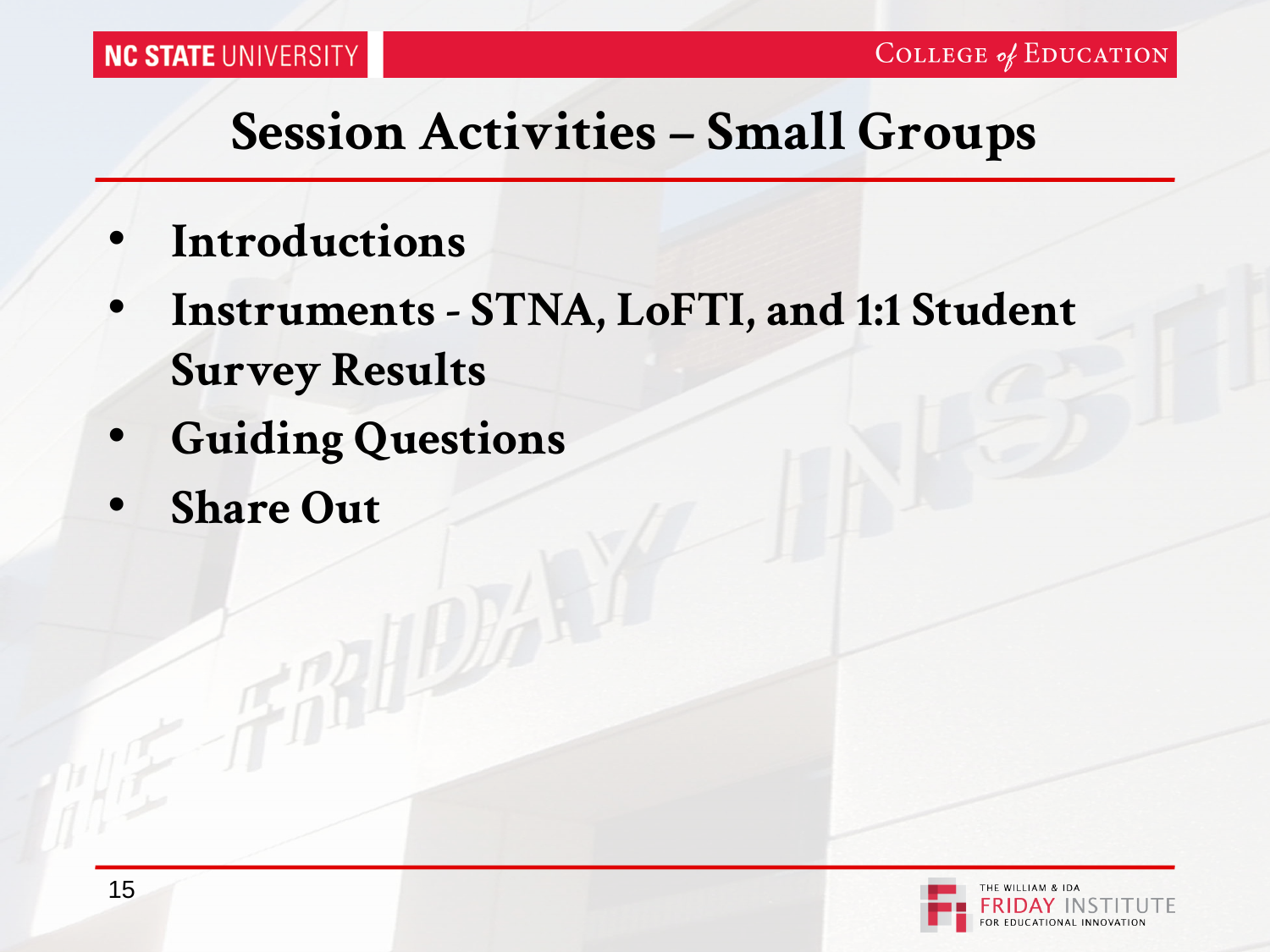

# Session Activities – Small Groups
Introductions
Instruments - STNA, LoFTI, and 1:1 Student Survey Results
Guiding Questions
Share Out
15